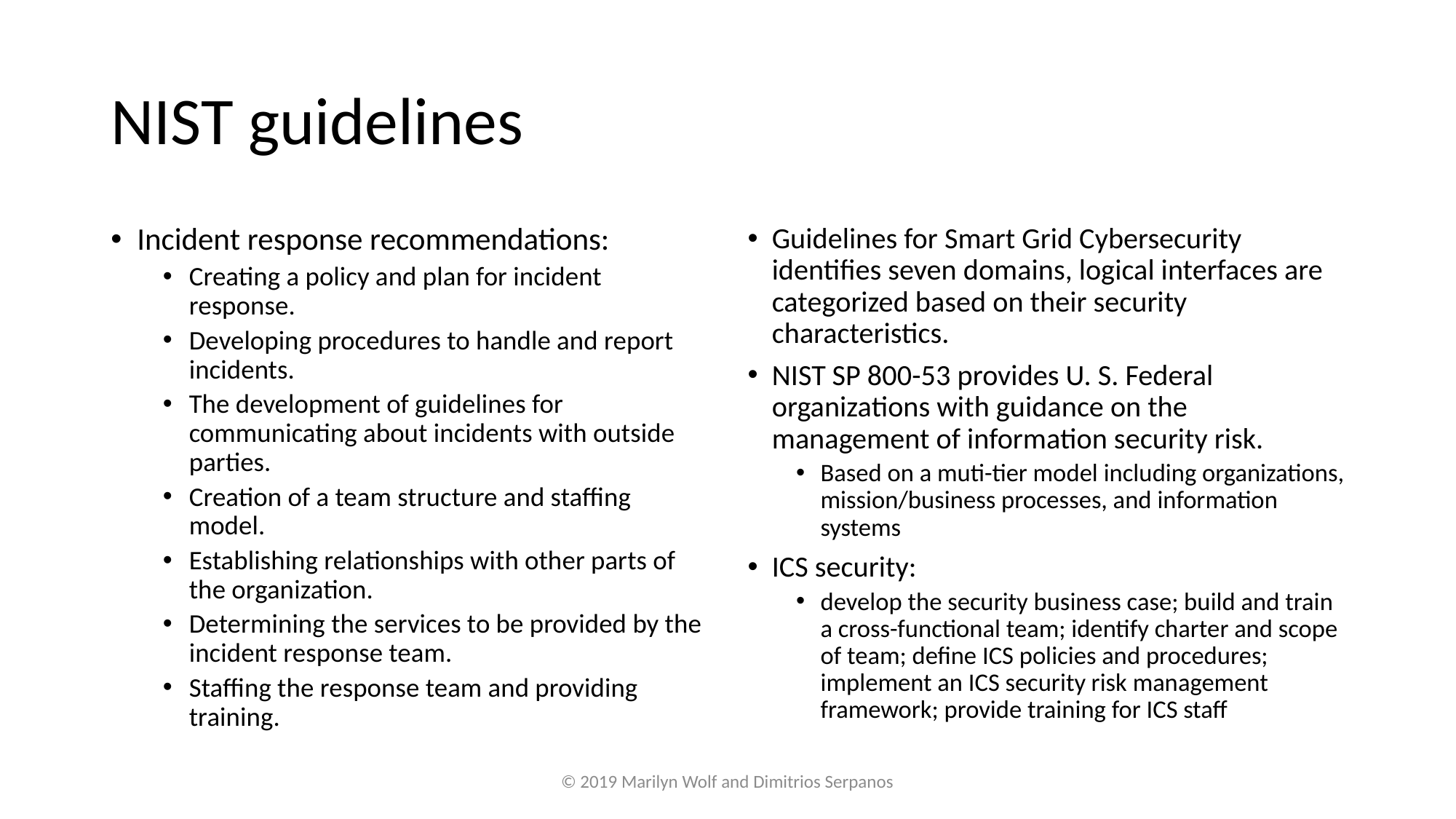

# NIST guidelines
Incident response recommendations:
Creating a policy and plan for incident response.
Developing procedures to handle and report incidents.
The development of guidelines for communicating about incidents with outside parties.
Creation of a team structure and staffing model.
Establishing relationships with other parts of the organization.
Determining the services to be provided by the incident response team.
Staffing the response team and providing training.

Guidelines for Smart Grid Cybersecurity identifies seven domains, logical interfaces are categorized based on their security characteristics.
NIST SP 800-53 provides U. S. Federal organizations with guidance on the management of information security risk.
Based on a muti-tier model including organizations, mission/business processes, and information systems
ICS security:
develop the security business case; build and train a cross-functional team; identify charter and scope of team; define ICS policies and procedures; implement an ICS security risk management framework; provide training for ICS staff

© 2019 Marilyn Wolf and Dimitrios Serpanos